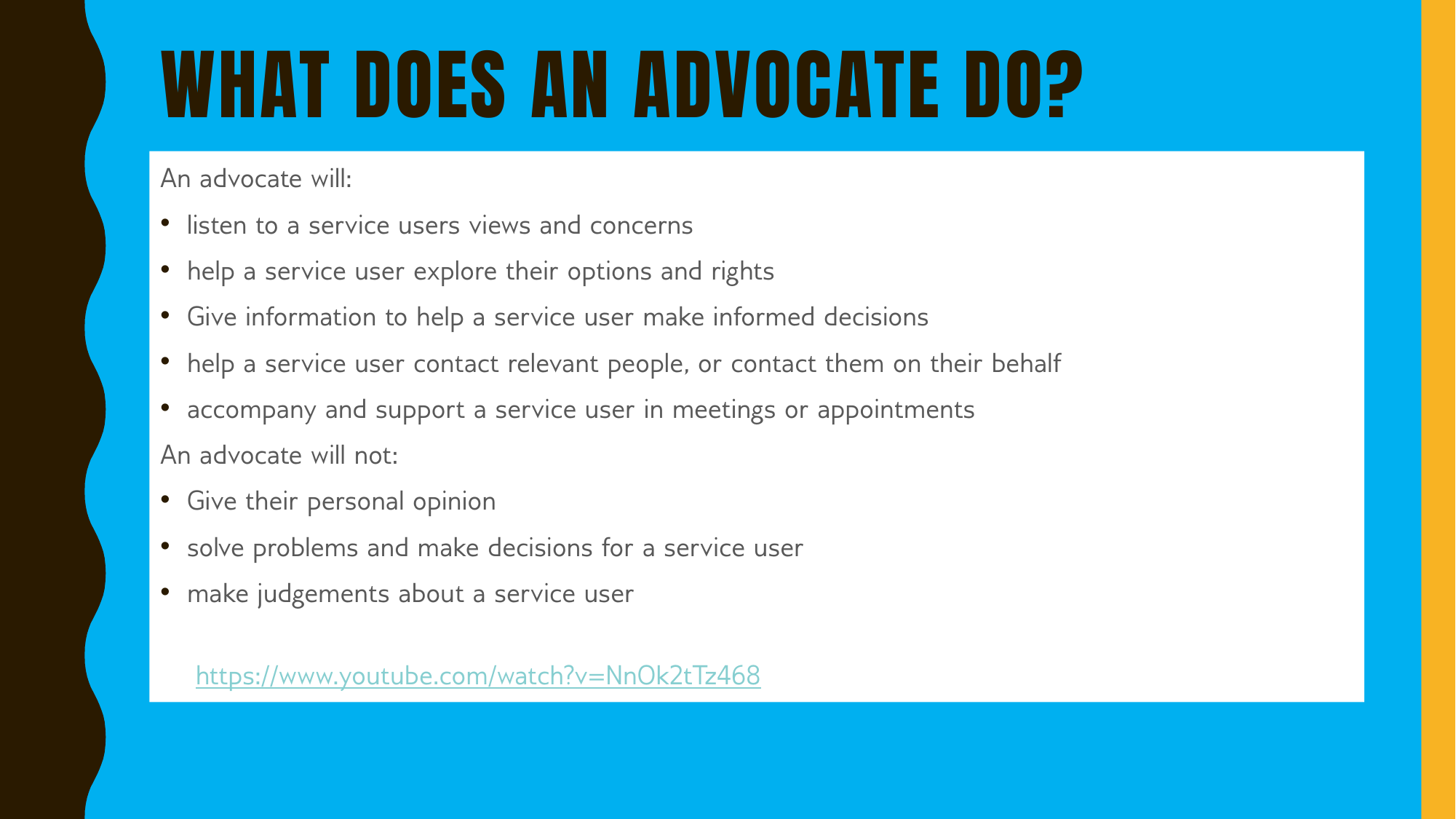

# What does an advocate do?
An advocate will:
listen to a service users views and concerns
help a service user explore their options and rights
Give information to help a service user make informed decisions
help a service user contact relevant people, or contact them on their behalf
accompany and support a service user in meetings or appointments
An advocate will not:
Give their personal opinion
solve problems and make decisions for a service user
make judgements about a service user
 https://www.youtube.com/watch?v=NnOk2tTz468